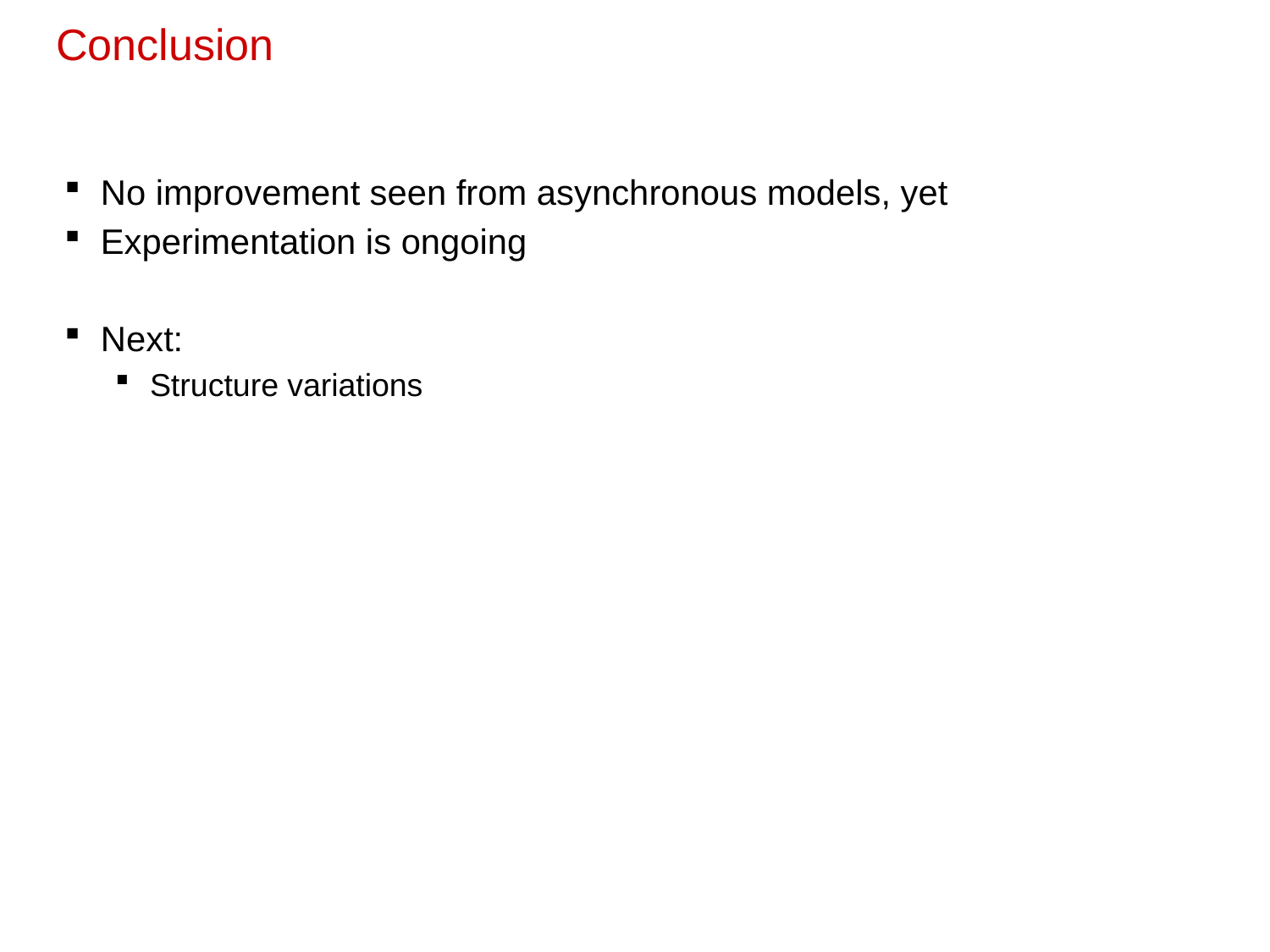

# Conclusion
No improvement seen from asynchronous models, yet
Experimentation is ongoing

Next:
Structure variations